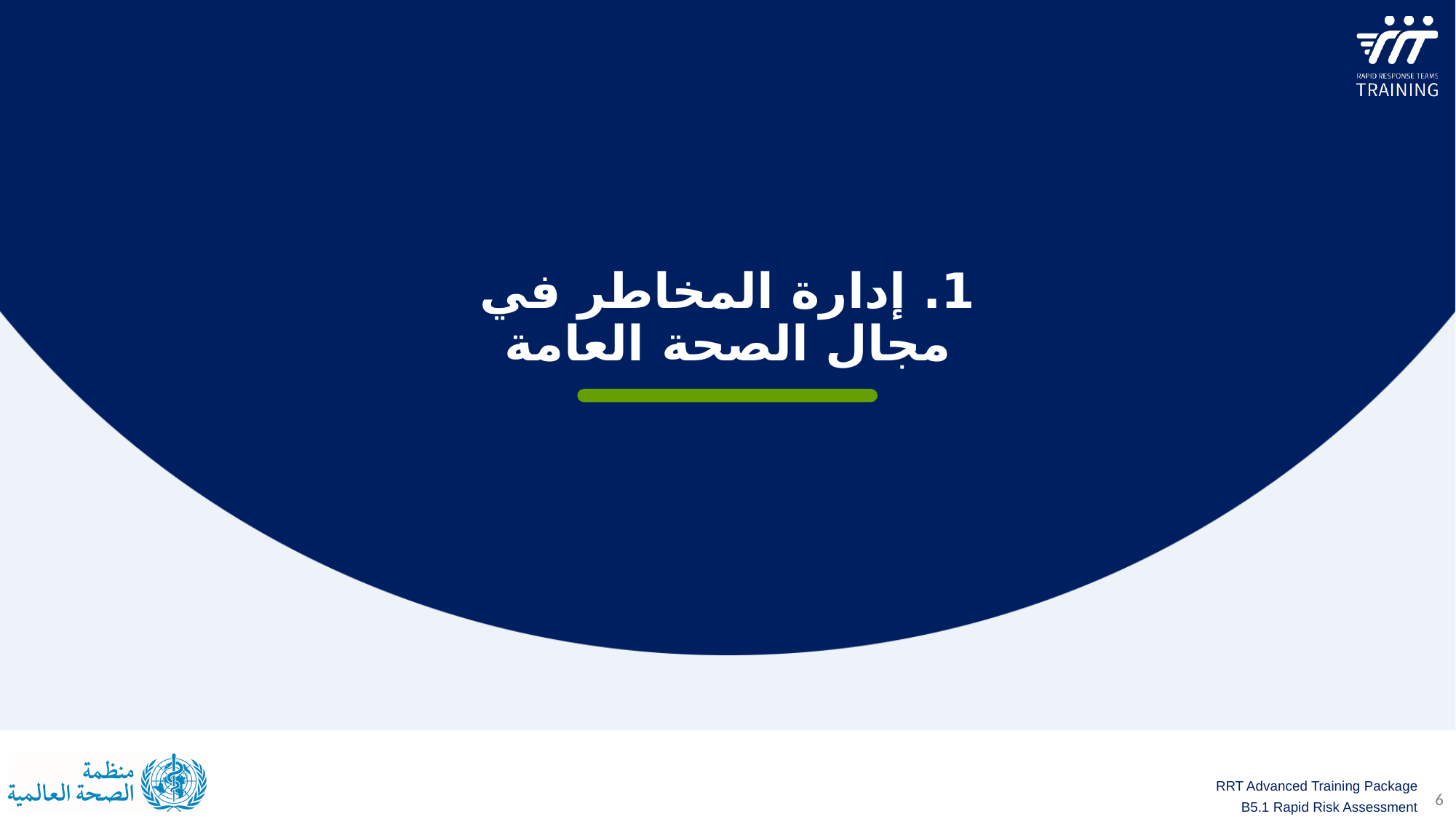

1. إدارة المخاطر في مجال الصحة العامة